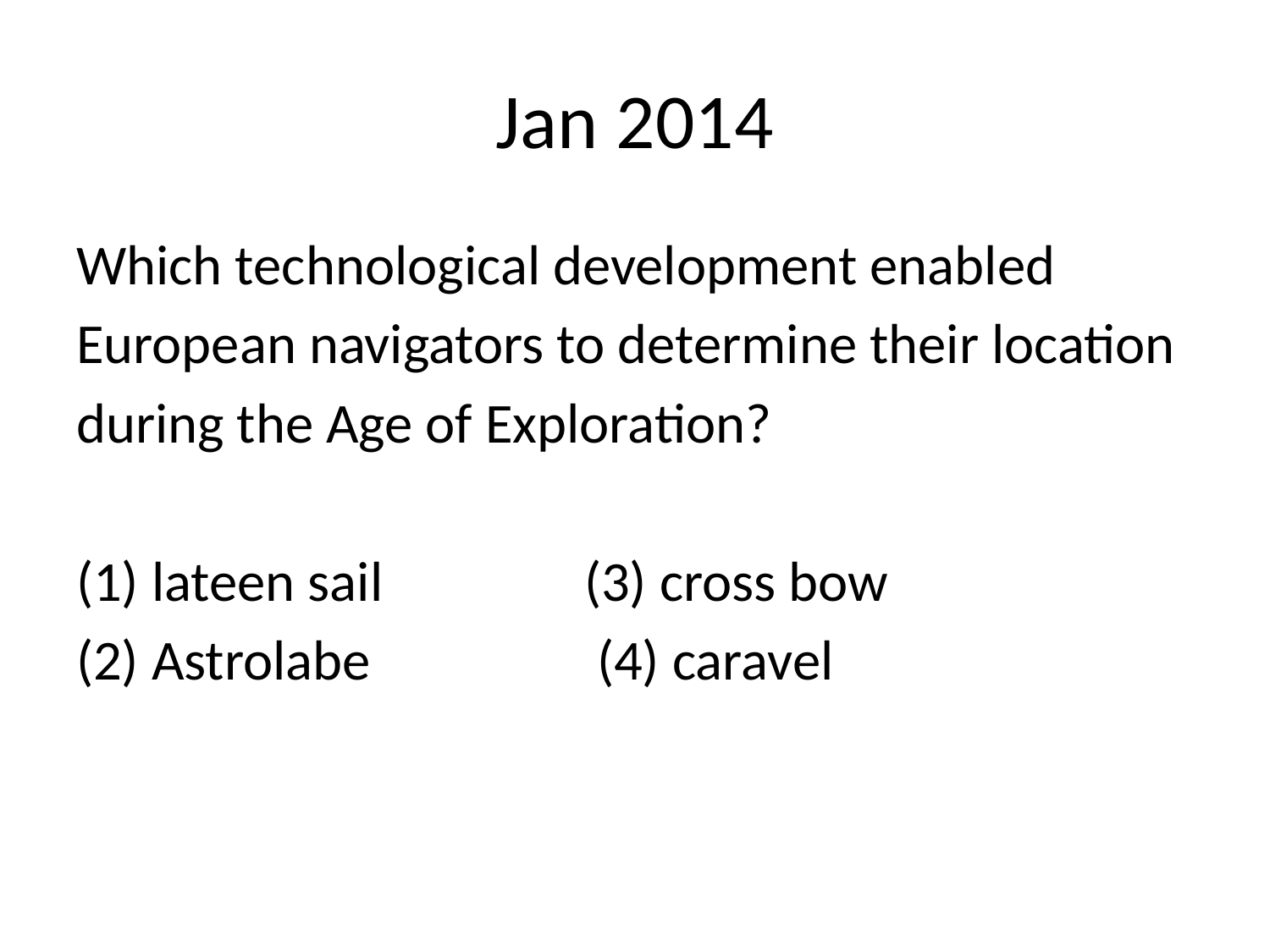

# Jan 2014
Which technological development enabled
European navigators to determine their location
during the Age of Exploration?

(1) lateen sail 		(3) cross bow
(2) Astrolabe		 (4) caravel